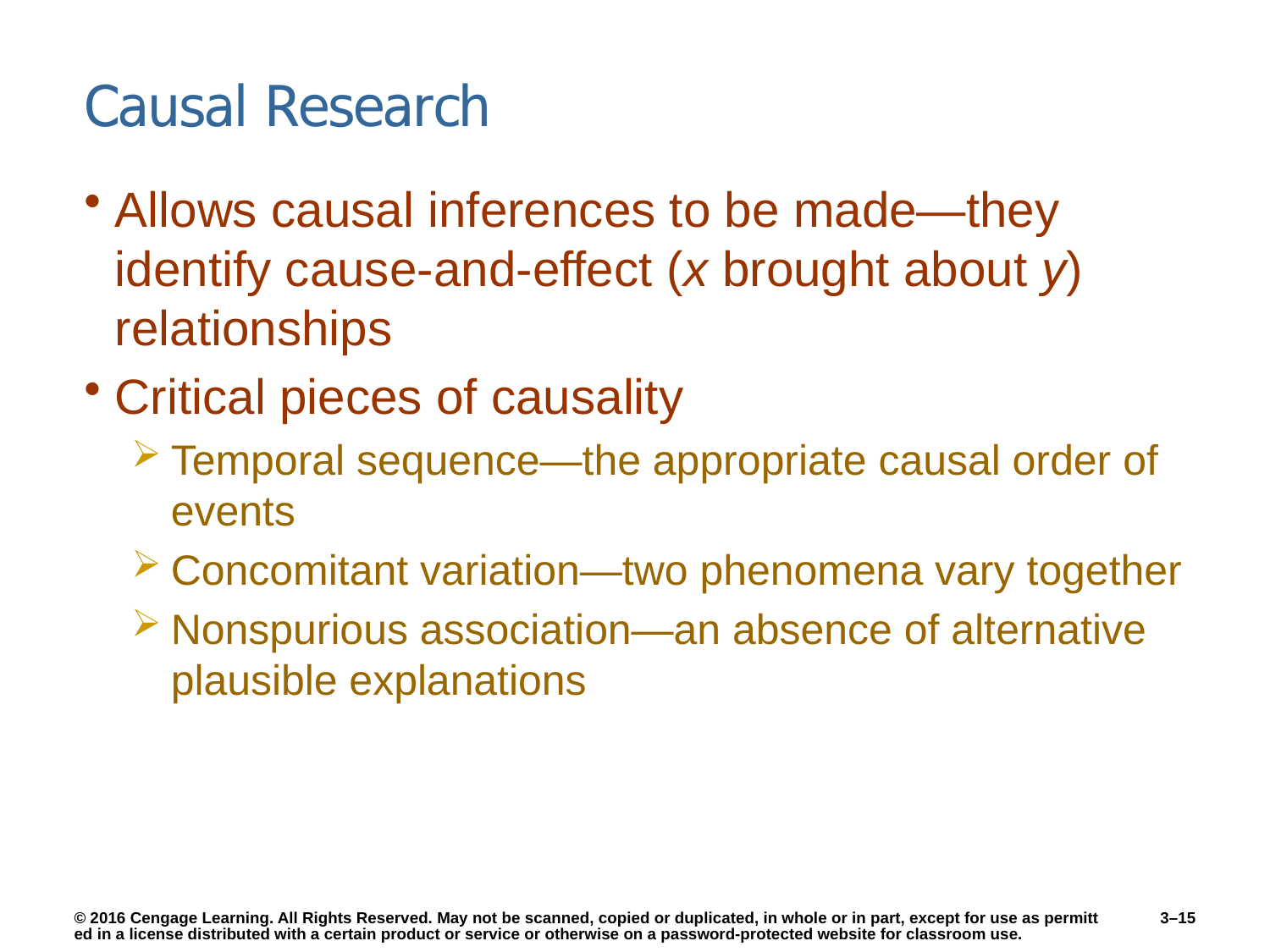

# Causal Research
Allows causal inferences to be made—they identify cause-and-effect (x brought about y) relationships
Critical pieces of causality
Temporal sequence—the appropriate causal order of events
Concomitant variation—two phenomena vary together
Nonspurious association—an absence of alternative plausible explanations
3–15
© 2016 Cengage Learning. All Rights Reserved. May not be scanned, copied or duplicated, in whole or in part, except for use as permitted in a license distributed with a certain product or service or otherwise on a password-protected website for classroom use.